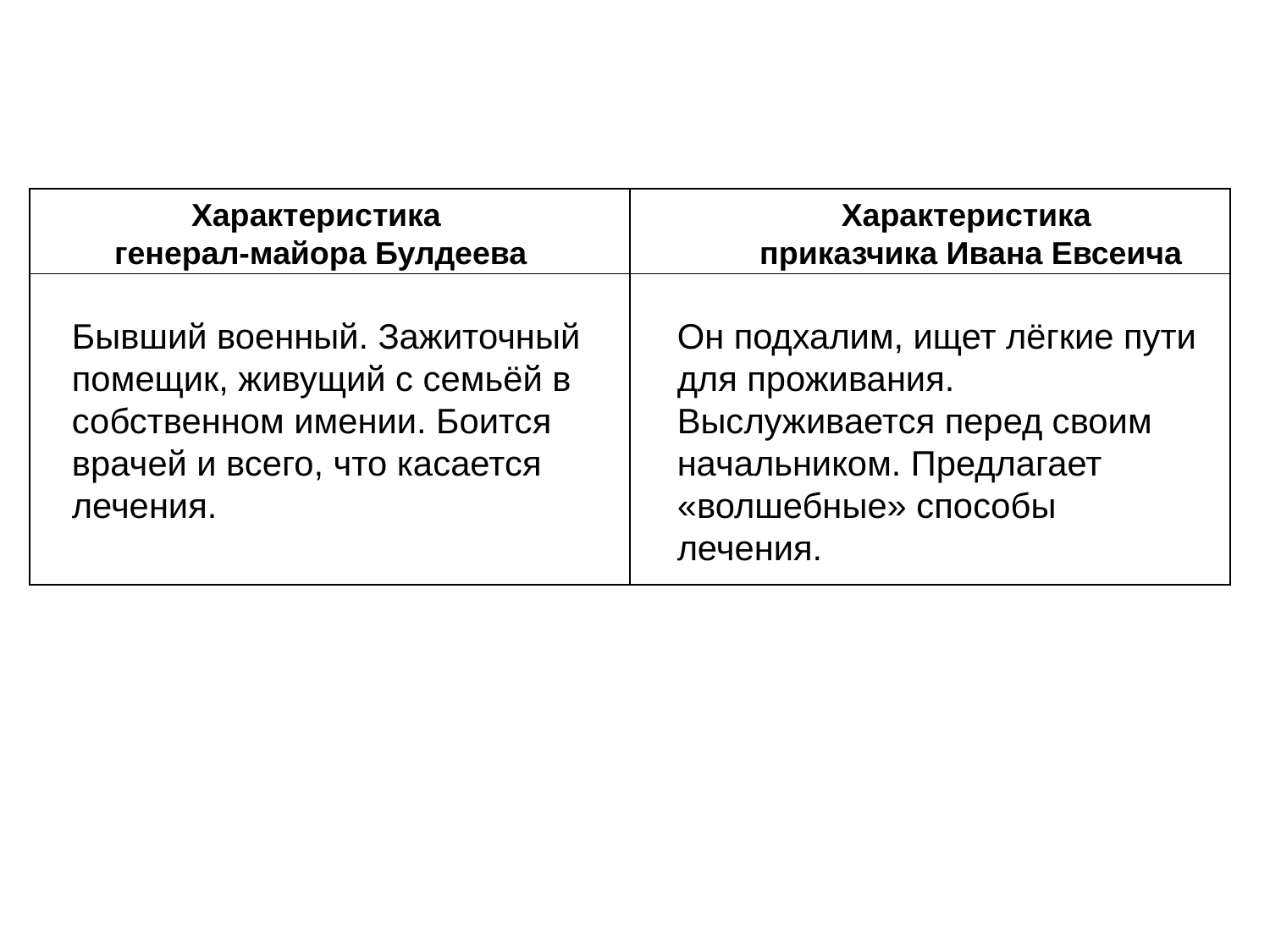

|  |  |
| --- | --- |
|  |  |
Характеристика
генерал-майора Булдеева
Характеристика
приказчика Ивана Евсеича

Бывший военный. Зажиточный помещик, живущий с семьёй в собственном имении. Боится врачей и всего, что касается лечения.
Он подхалим, ищет лёгкие пути для проживания. Выслуживается перед своим начальником. Предлагает «волшебные» способы лечения.